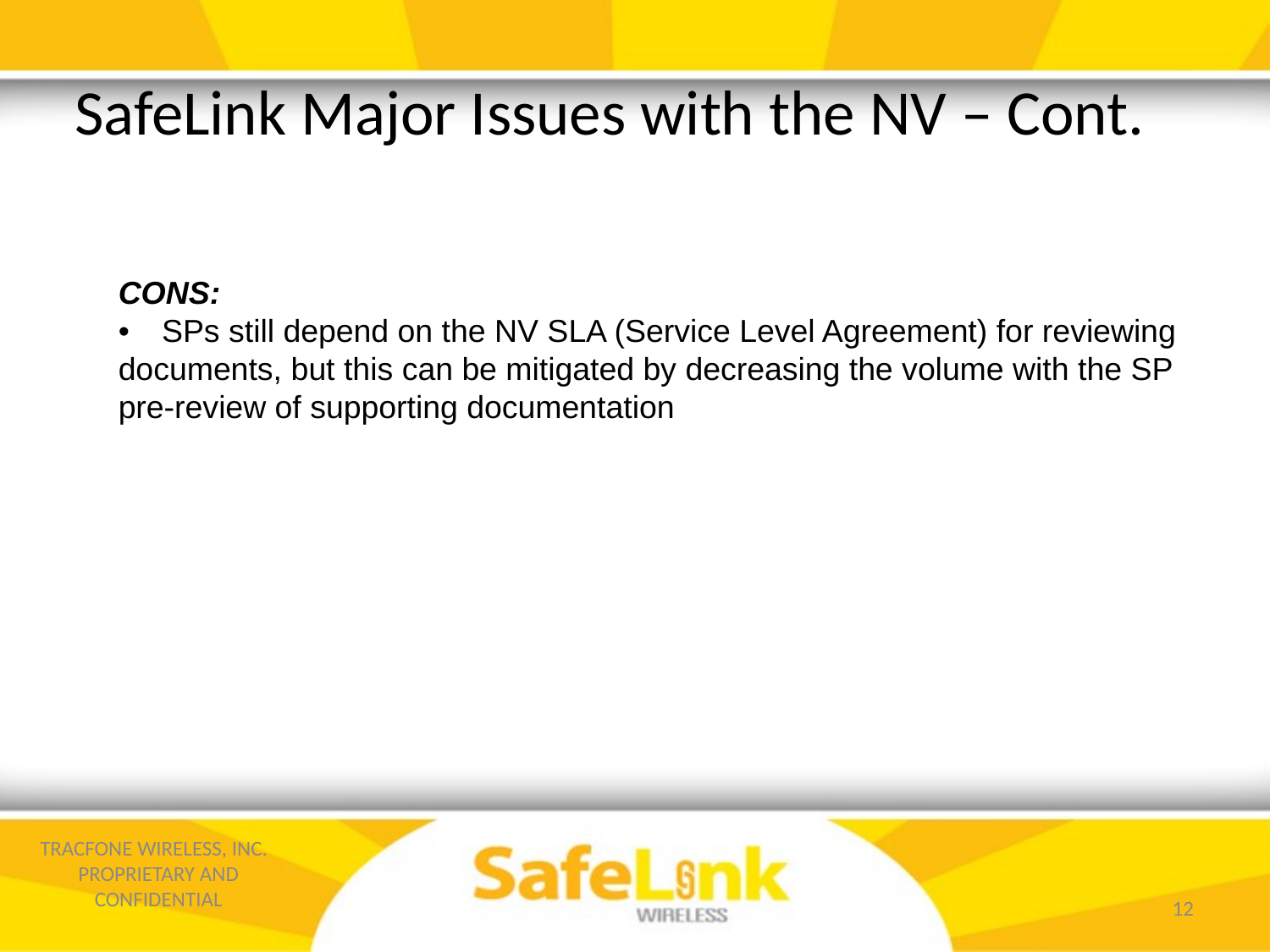

SafeLink Major Issues with the NV – Cont.

CONS:
•        SPs still depend on the NV SLA (Service Level Agreement) for reviewing documents, but this can be mitigated by decreasing the volume with the SP pre-review of supporting documentation

TRACFONE WIRELESS, INC.   PROPRIETARY AND CONFIDENTIAL
12